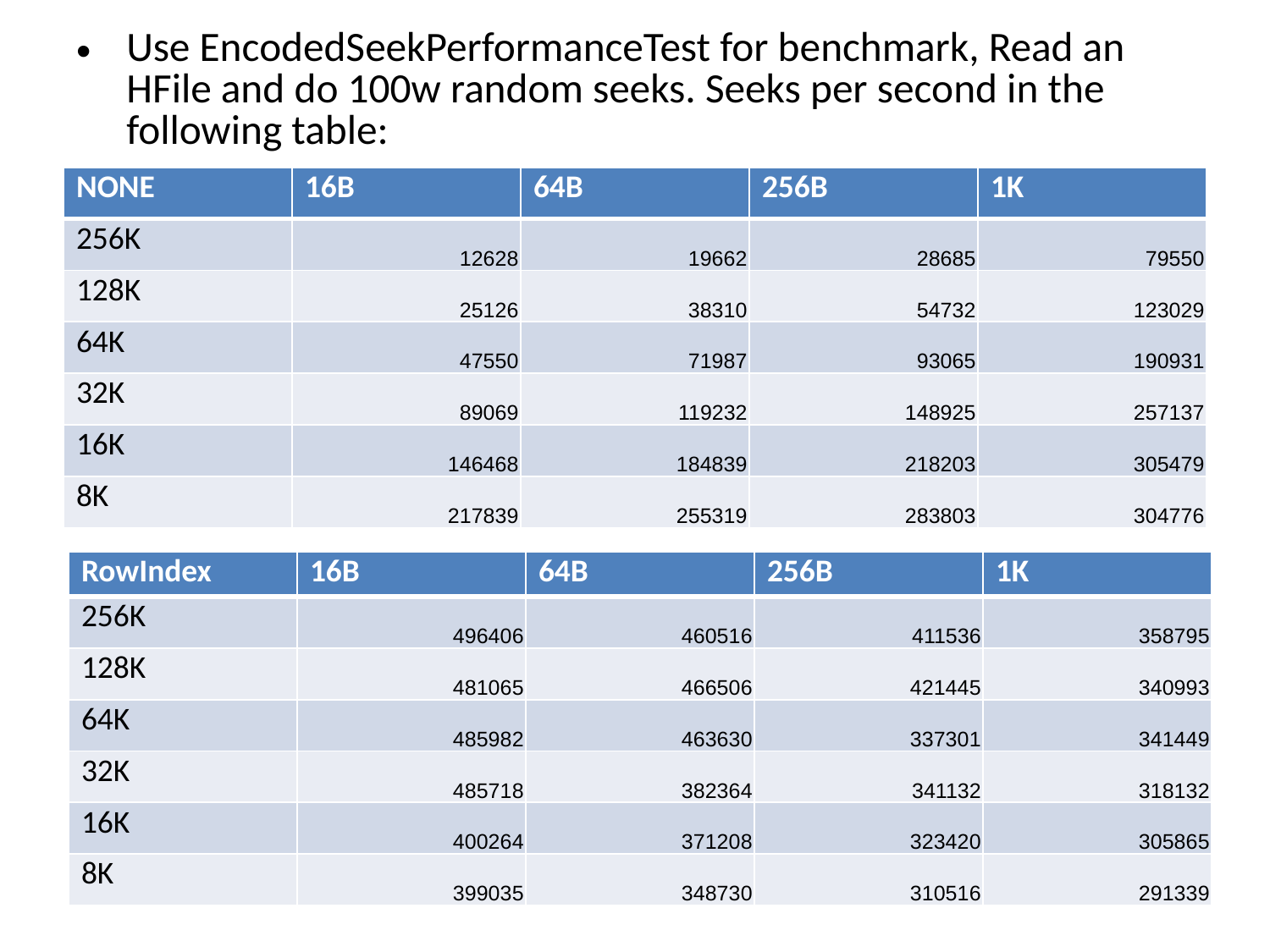

Use EncodedSeekPerformanceTest for benchmark, Read an HFile and do 100w random seeks. Seeks per second in the following table:
| NONE | 16B | 64B | 256B | 1K |
| --- | --- | --- | --- | --- |
| 256K | 12628 | 19662 | 28685 | 79550 |
| 128K | 25126 | 38310 | 54732 | 123029 |
| 64K | 47550 | 71987 | 93065 | 190931 |
| 32K | 89069 | 119232 | 148925 | 257137 |
| 16K | 146468 | 184839 | 218203 | 305479 |
| 8K | 217839 | 255319 | 283803 | 304776 |
| RowIndex | 16B | 64B | 256B | 1K |
| --- | --- | --- | --- | --- |
| 256K | 496406 | 460516 | 411536 | 358795 |
| 128K | 481065 | 466506 | 421445 | 340993 |
| 64K | 485982 | 463630 | 337301 | 341449 |
| 32K | 485718 | 382364 | 341132 | 318132 |
| 16K | 400264 | 371208 | 323420 | 305865 |
| 8K | 399035 | 348730 | 310516 | 291339 |